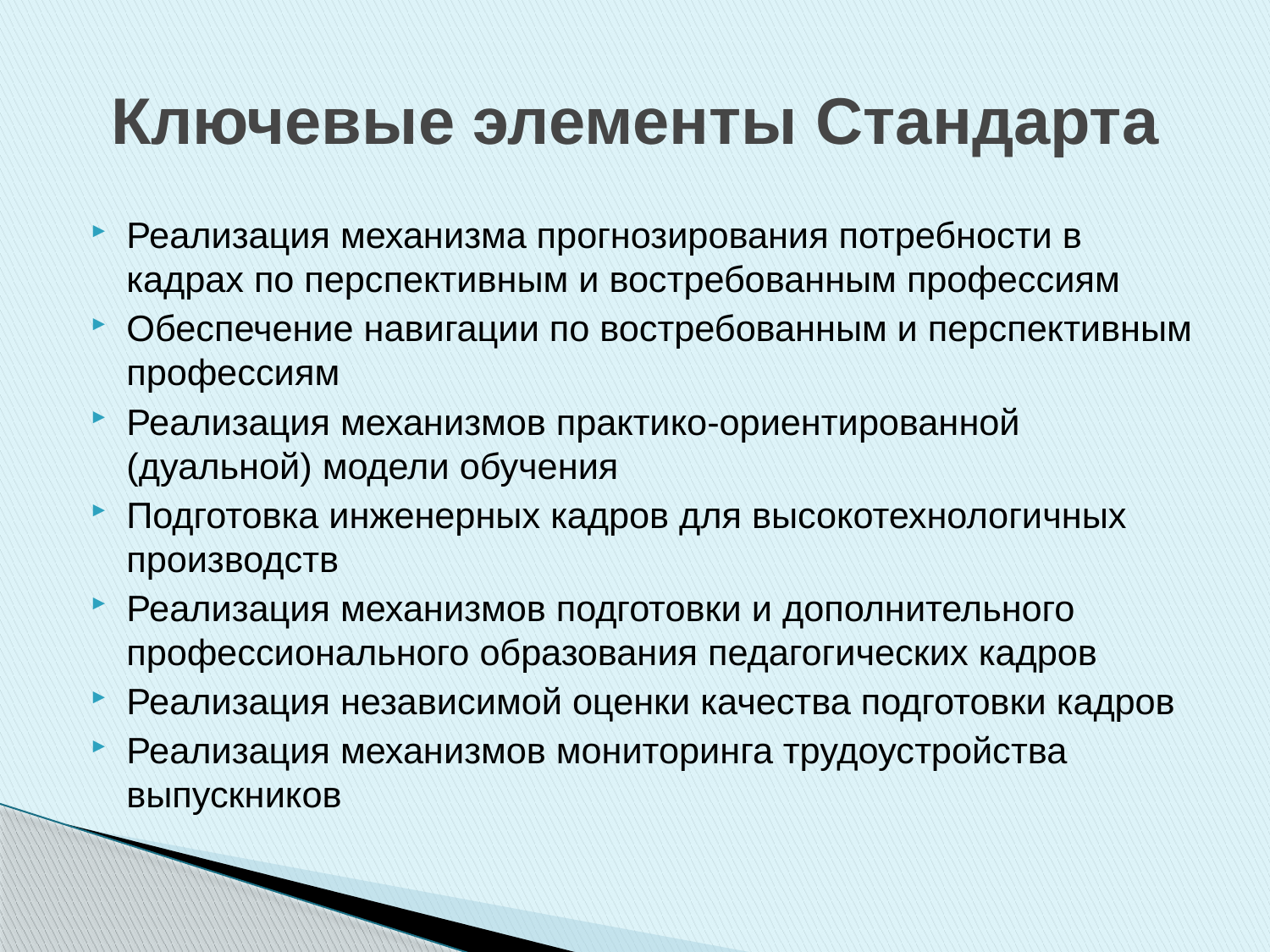

# Ключевые элементы Стандарта
Реализация механизма прогнозирования потребности в кадрах по перспективным и востребованным профессиям
Обеспечение навигации по востребованным и перспективным профессиям
Реализация механизмов практико-ориентированной (дуальной) модели обучения
Подготовка инженерных кадров для высокотехнологичных производств
Реализация механизмов подготовки и дополнительного профессионального образования педагогических кадров
Реализация независимой оценки качества подготовки кадров
Реализация механизмов мониторинга трудоустройства выпускников